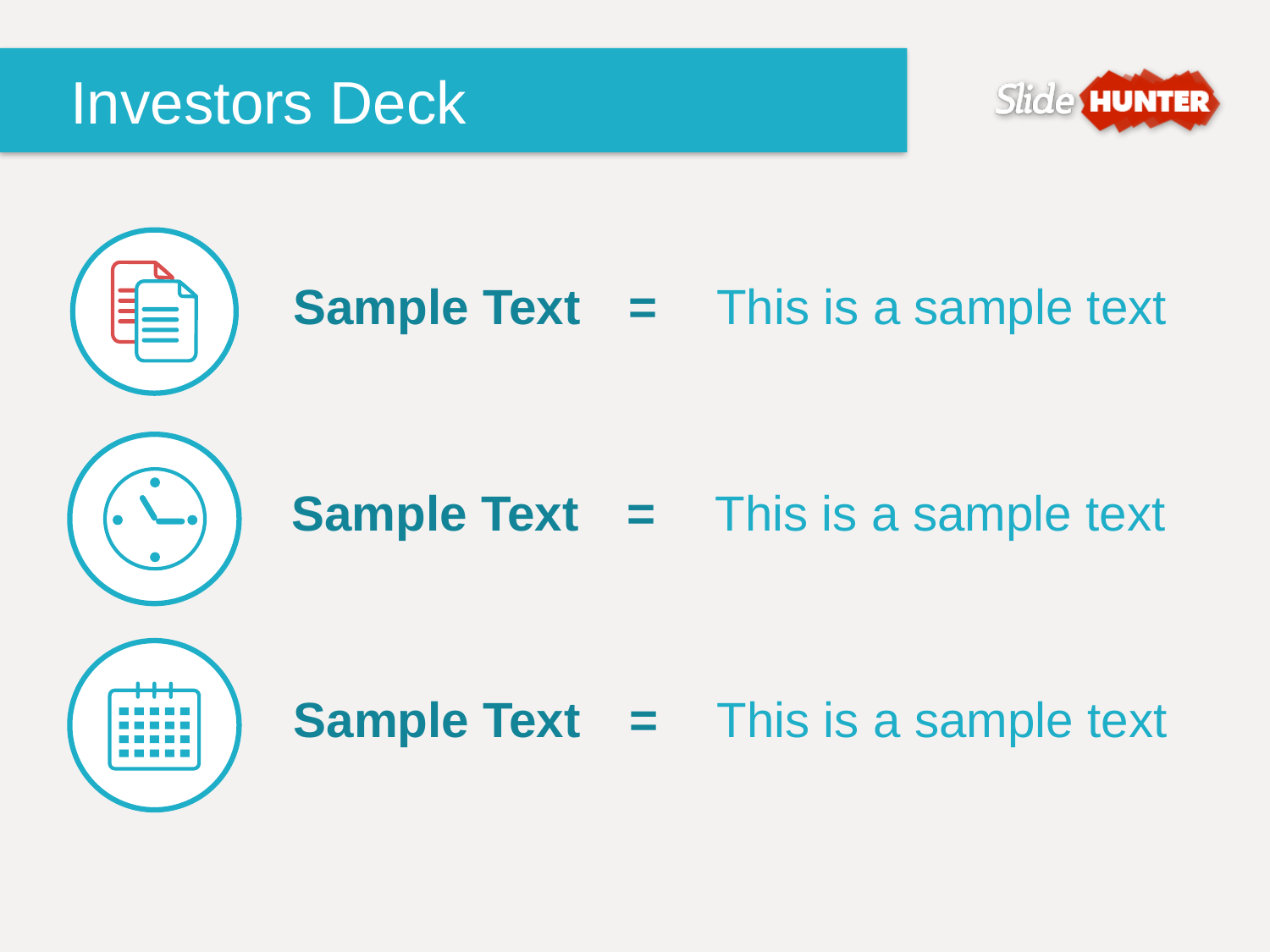

Investors Deck

Sample Text
=
This is a sample text

Sample Text
=
This is a sample text

Sample Text
=
This is a sample text